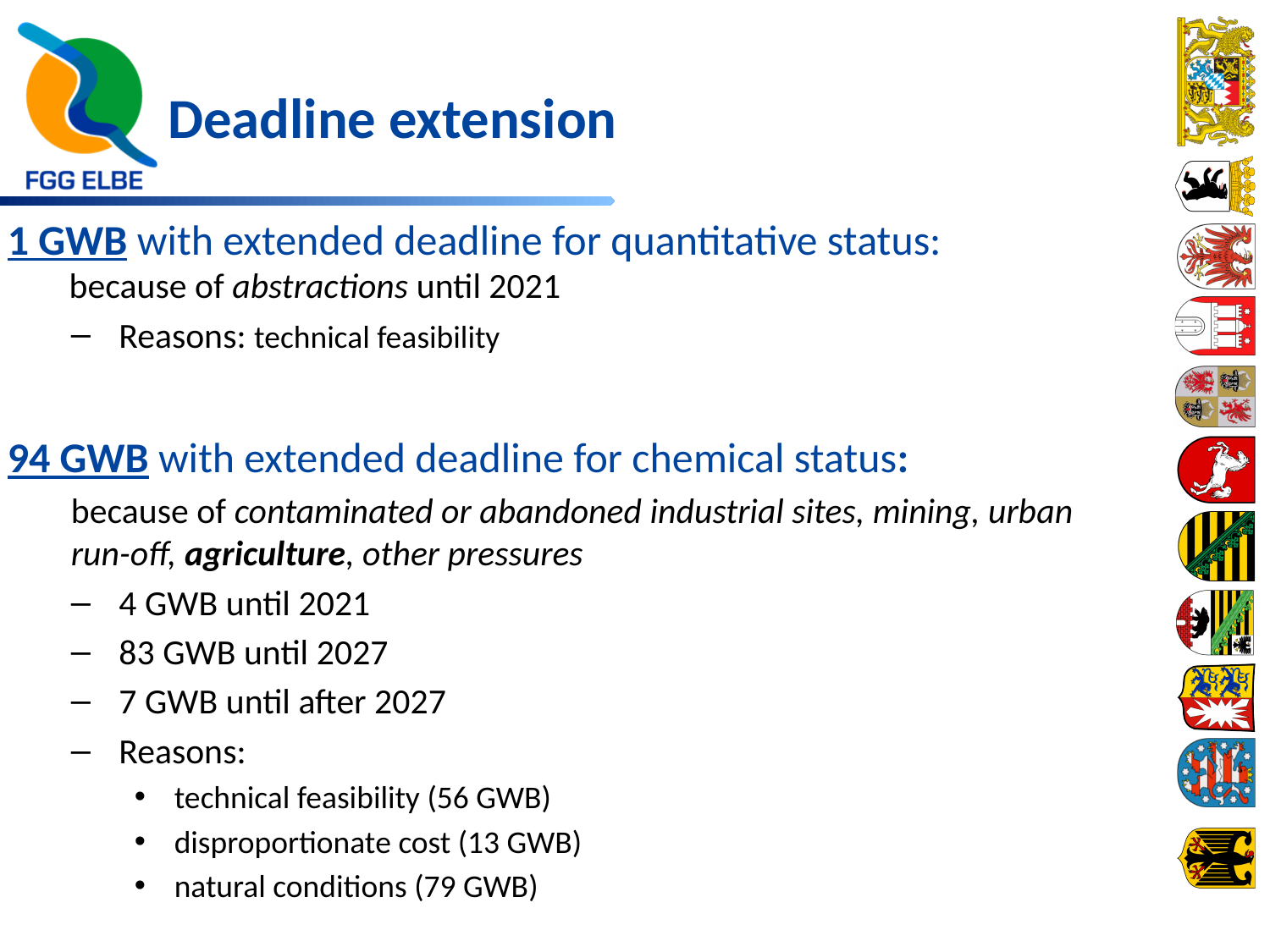

# Deadline extension
1 GWB with extended deadline for quantitative status:
because of abstractions until 2021
Reasons: technical feasibility

94 GWB with extended deadline for chemical status:
because of contaminated or abandoned industrial sites, mining, urban run-off, agriculture, other pressures
4 GWB until 2021
83 GWB until 2027
7 GWB until after 2027
Reasons:
technical feasibility (56 GWB)
disproportionate cost (13 GWB)
natural conditions (79 GWB)